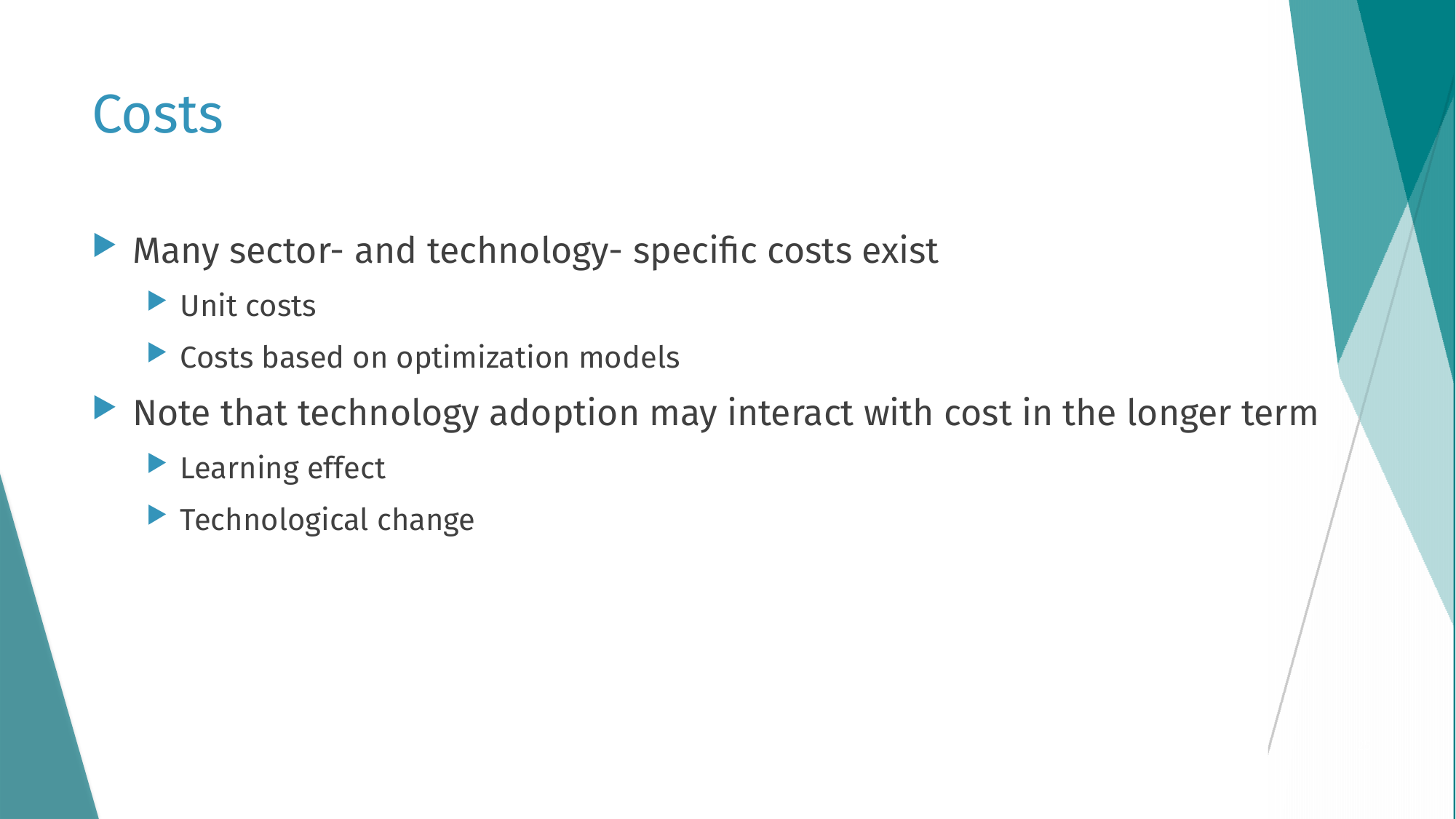

# Costs
Many sector- and technology- specific costs exist
Unit costs
Costs based on optimization models
Note that technology adoption may interact with cost in the longer term
Learning effect
Technological change
25